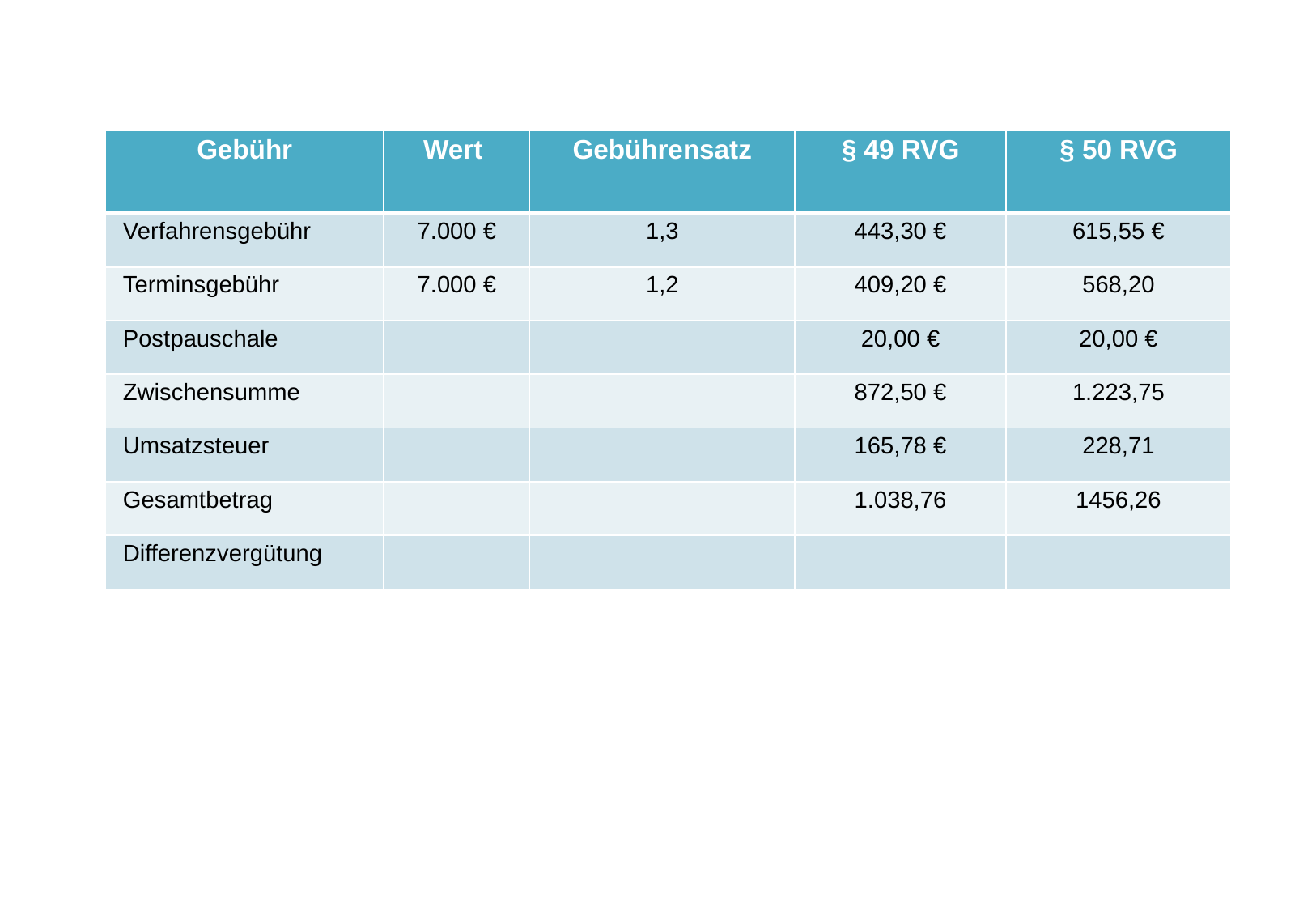

| Gebühr | Wert | Gebührensatz | § 49 RVG | § 50 RVG |
| --- | --- | --- | --- | --- |
| Verfahrensgebühr | 7.000 € | 1,3 | 443,30 € | 615,55 € |
| Terminsgebühr | 7.000 € | 1,2 | 409,20 € | 568,20 |
| Postpauschale |  |  | 20,00 € | 20,00 € |
| Zwischensumme |  |  | 872,50 € | 1.223,75 |
| Umsatzsteuer |  |  | 165,78 € | 228,71 |
| Gesamtbetrag |  |  | 1.038,76 | 1456,26 |
| Differenzvergütung |  |  |  |  |